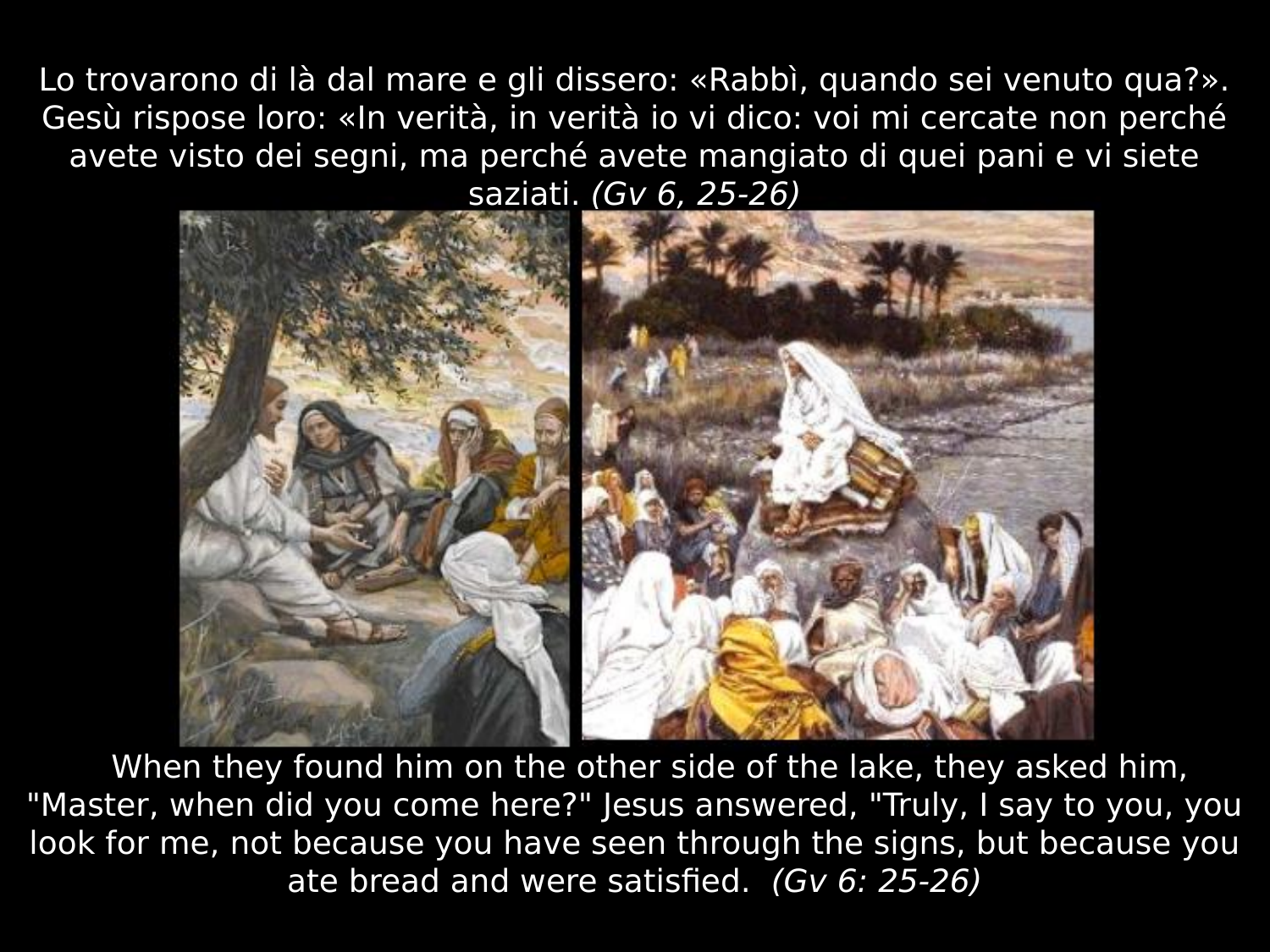

Lo trovarono di là dal mare e gli dissero: «Rabbì, quando sei venuto qua?». Gesù rispose loro: «In verità, in verità io vi dico: voi mi cercate non perché avete visto dei segni, ma perché avete mangiato di quei pani e vi siete saziati. (Gv 6, 25-26)
   When they found him on the other side of the lake, they asked him, "Master, when did you come here?" Jesus answered, "Truly, I say to you, you look for me, not because you have seen through the signs, but because you ate bread and were satisfied.  (Gv 6: 25-26)